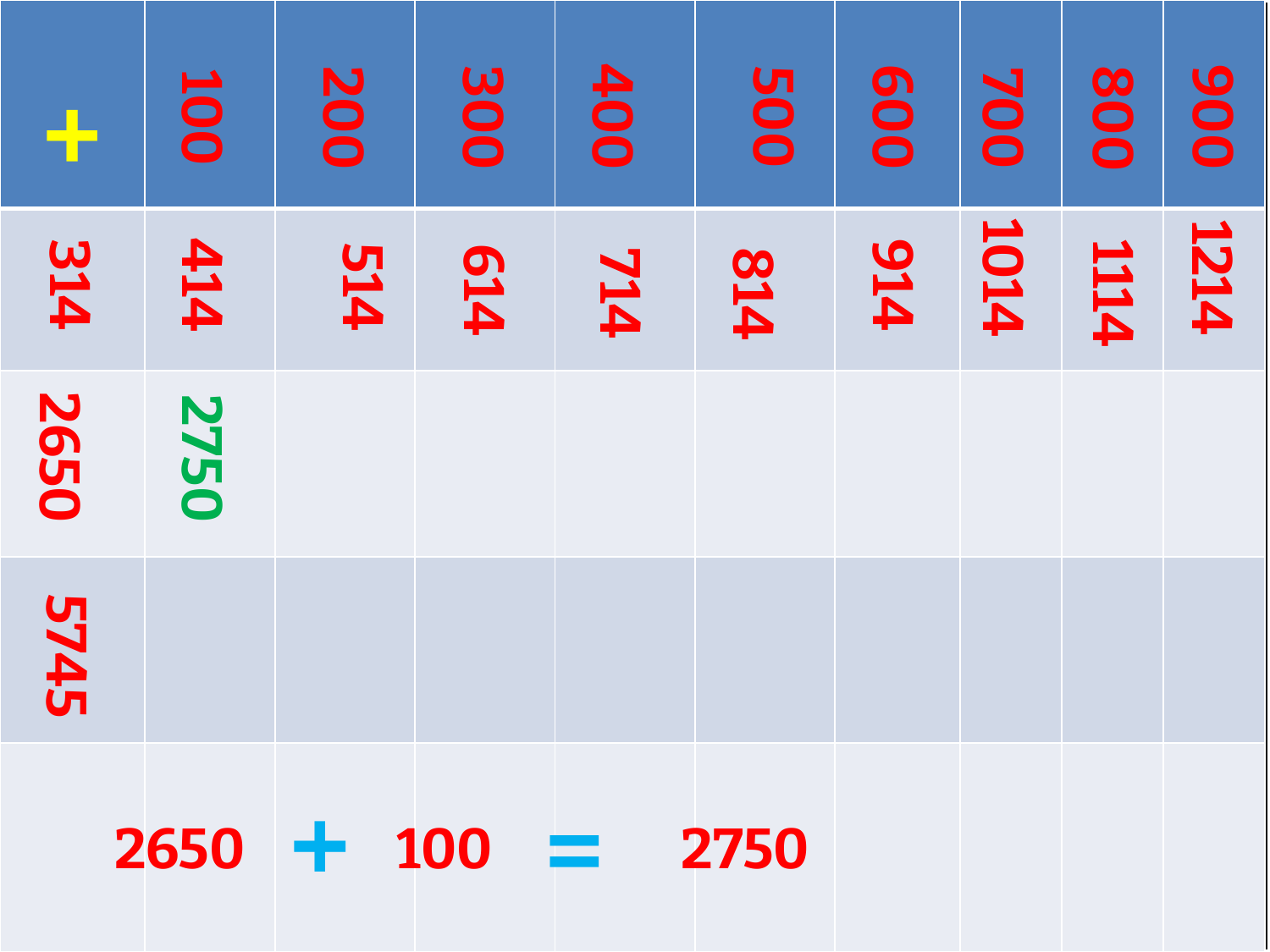

|  |  |  |  |  |  |  |  |  |  |
| --- | --- | --- | --- | --- | --- | --- | --- | --- | --- |
|  |  |  |  |  |  |  |  |  |  |
|  |  |  |  |  |  |  |  |  |  |
|  |  |  |  |  |  |  |  |  |  |
|  |  |  |  |  |  |  |  |  |  |
+
400
500
600
900
100
200
300
700
800
1214
1014
314
414
914
514
614
714
814
1114
#
2650
2750
5745
+
=
2650
100
2750